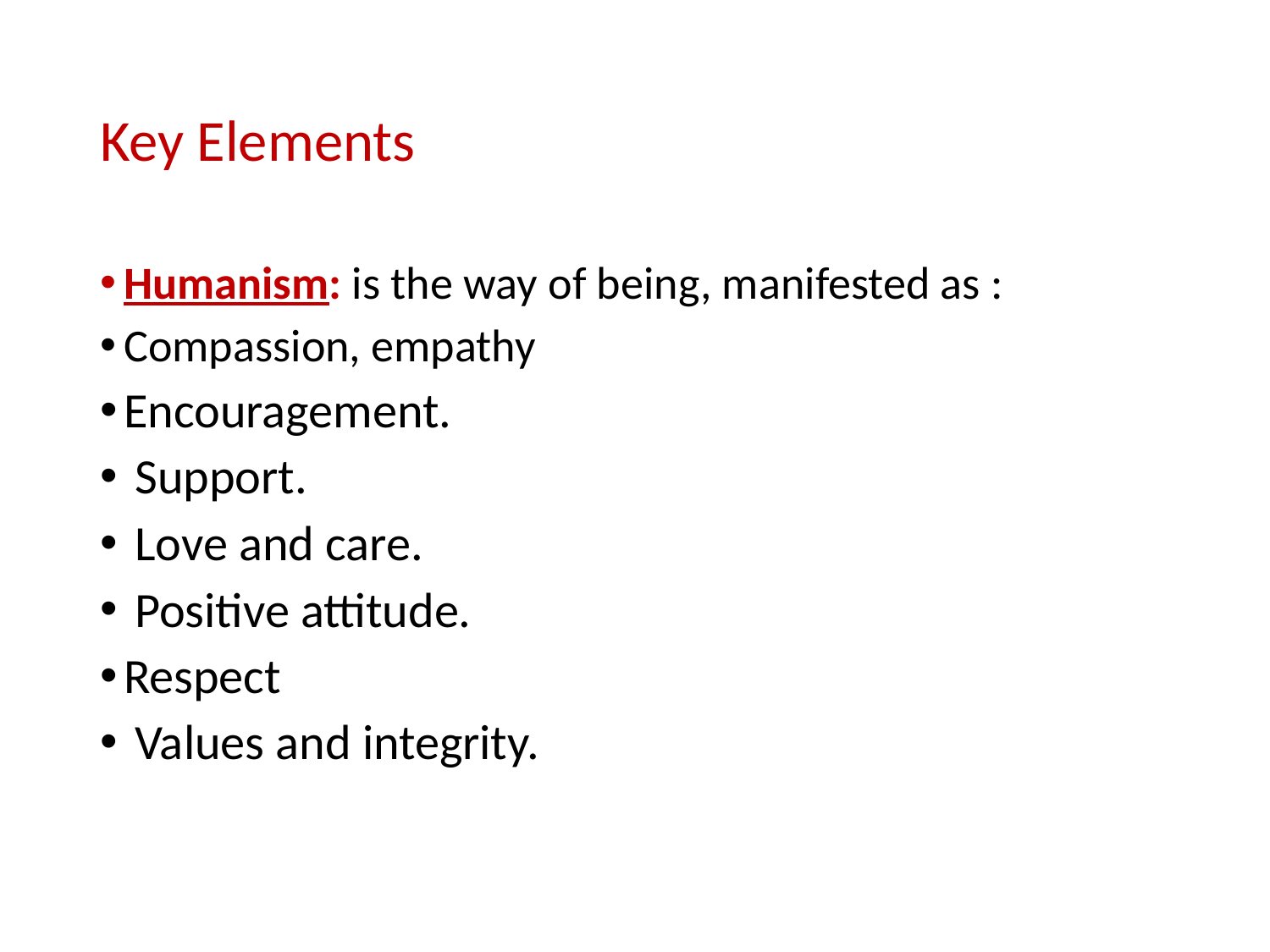

# Key Elements
Humanism: is the way of being, manifested as :
Compassion, empathy
Encouragement.
 Support.
 Love and care.
 Positive attitude.
Respect
 Values and integrity.